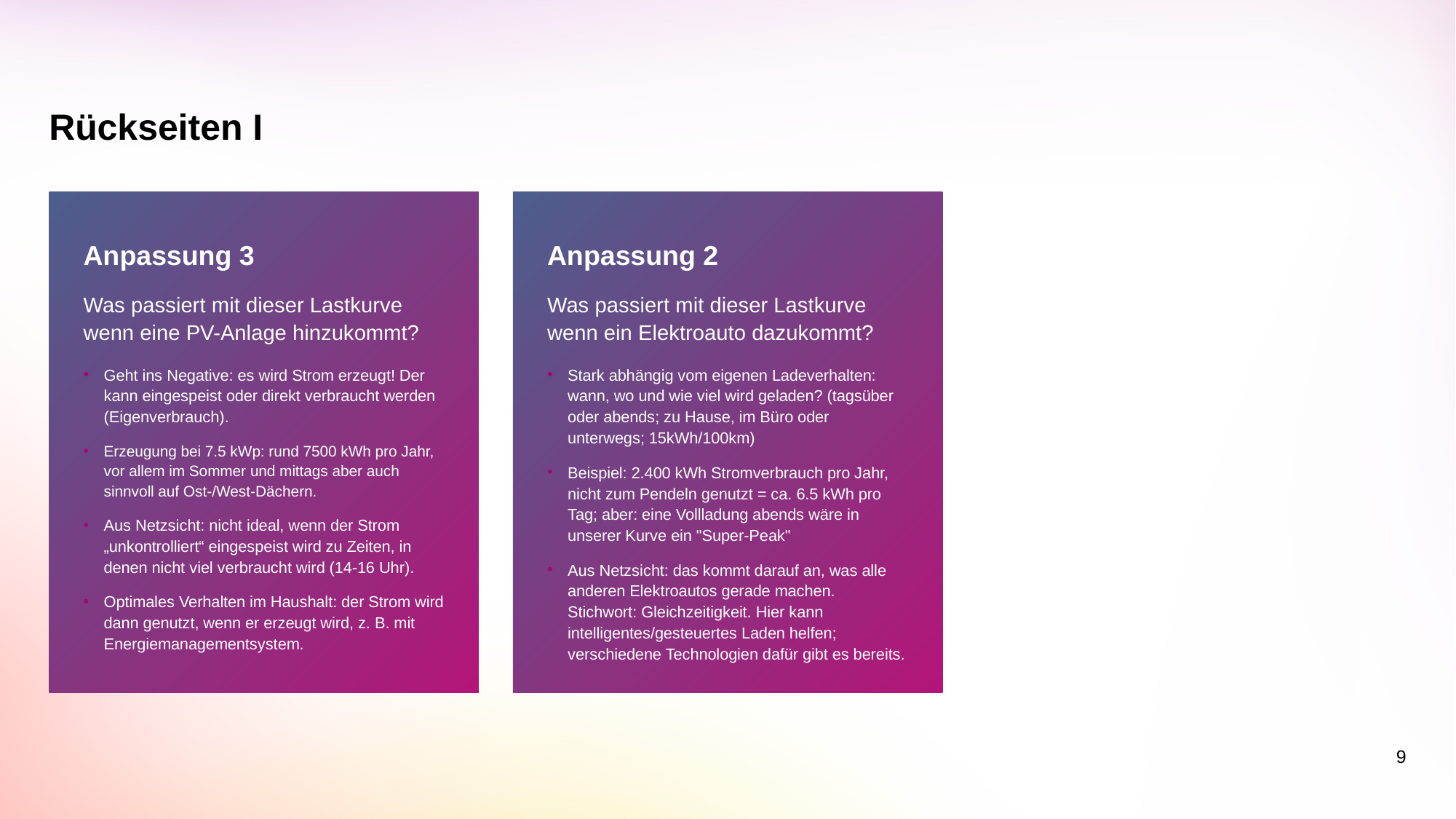

# Rückseiten I
Anpassung 3
Was passiert mit dieser Lastkurve wenn eine PV-Anlage hinzukommt?
Geht ins Negative: es wird Strom erzeugt! Der kann eingespeist oder direkt verbraucht werden (Eigenverbrauch).
Erzeugung bei 7.5 kWp: rund 7500 kWh pro Jahr, vor allem im Sommer und mittags aber auch sinnvoll auf Ost-/West-Dächern.
Aus Netzsicht: nicht ideal, wenn der Strom „unkontrolliert“ eingespeist wird zu Zeiten, in denen nicht viel verbraucht wird (14-16 Uhr).
Optimales Verhalten im Haushalt: der Strom wird dann genutzt, wenn er erzeugt wird, z. B. mit Energiemanagementsystem.

Anpassung 2
Was passiert mit dieser Lastkurve wenn ein Elektroauto dazukommt?
Stark abhängig vom eigenen Ladeverhalten: wann, wo und wie viel wird geladen? (tagsüber oder abends; zu Hause, im Büro oder unterwegs; 15kWh/100km)
Beispiel: 2.400 kWh Stromverbrauch pro Jahr, nicht zum Pendeln genutzt = ca. 6.5 kWh pro Tag; aber: eine Vollladung abends wäre in unserer Kurve ein "Super-Peak"
Aus Netzsicht: das kommt darauf an, was alle anderen Elektroautos gerade machen. Stichwort: Gleichzeitigkeit. Hier kann intelligentes/gesteuertes Laden helfen; verschiedene Technologien dafür gibt es bereits.
9